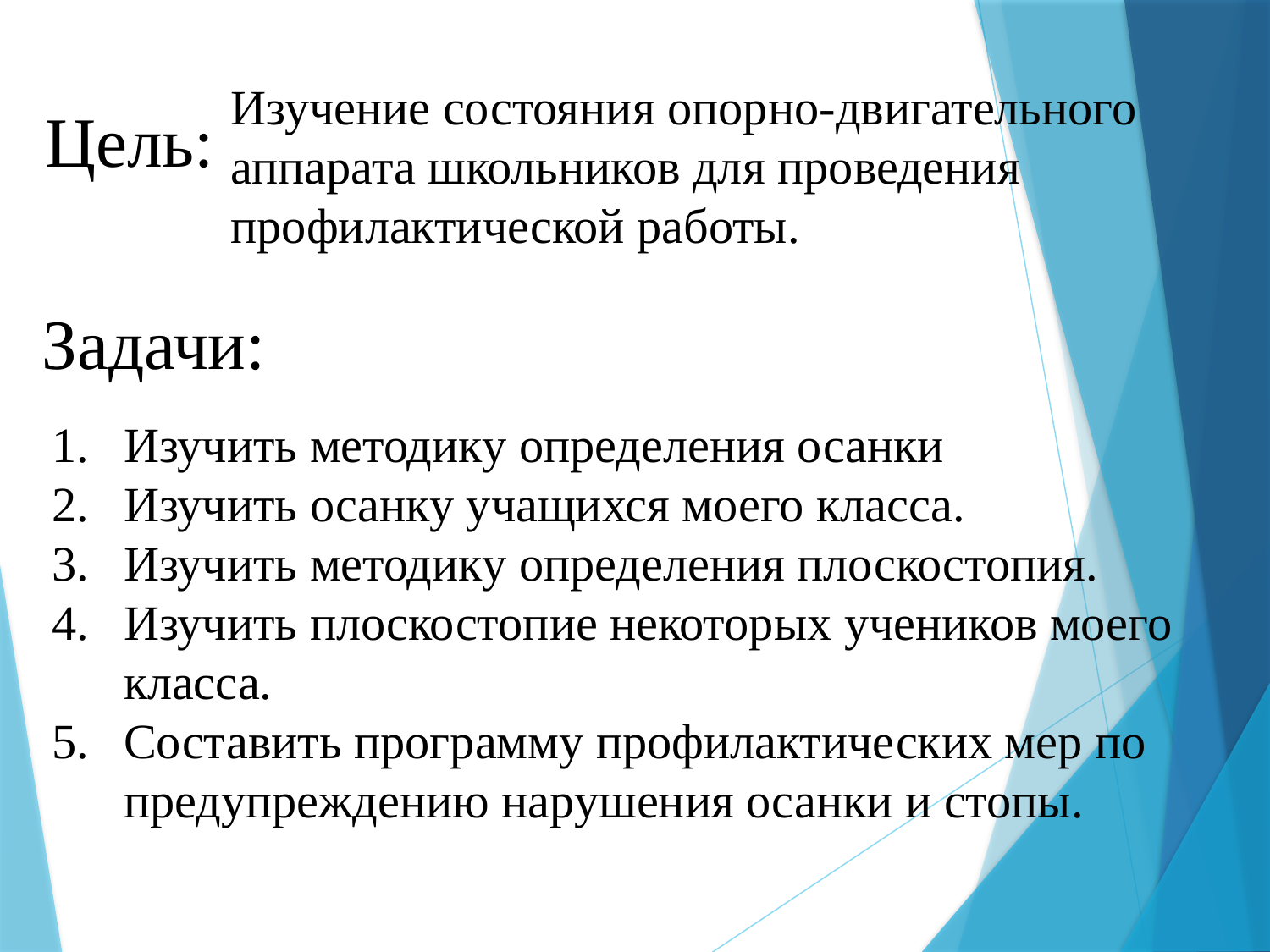

Цель:
Изучение состояния опорно-двигательного аппарата школьников для проведения профилактической работы.
Задачи:
Изучить методику определения осанки
Изучить осанку учащихся моего класса.
Изучить методику определения плоскостопия.
Изучить плоскостопие некоторых учеников моего класса.
Составить программу профилактических мер по предупреждению нарушения осанки и стопы.